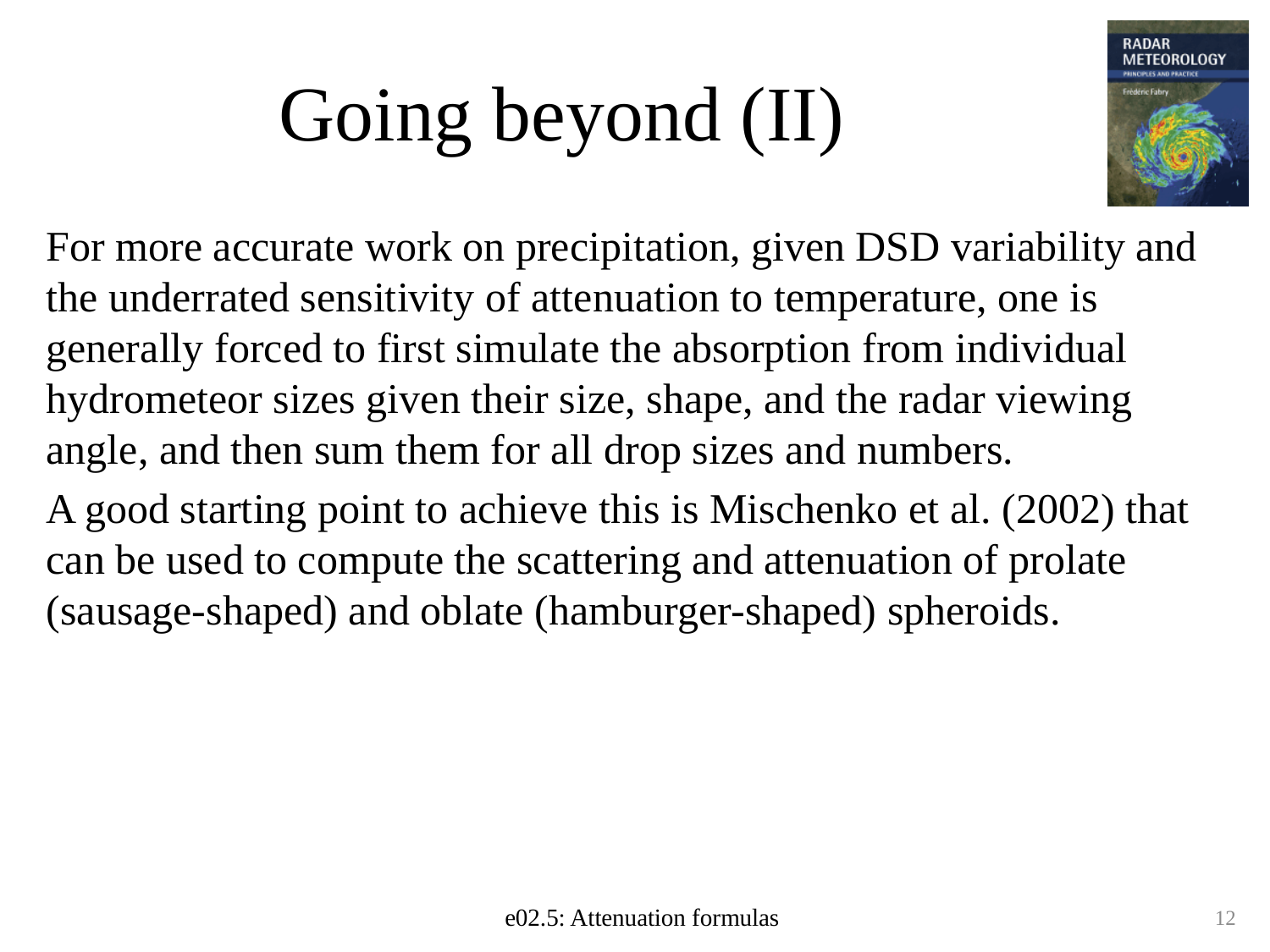

# Going beyond (II)
For more accurate work on precipitation, given DSD variability and the underrated sensitivity of attenuation to temperature, one is generally forced to first simulate the absorption from individual hydrometeor sizes given their size, shape, and the radar viewing angle, and then sum them for all drop sizes and numbers.
A good starting point to achieve this is Mischenko et al. (2002) that can be used to compute the scattering and attenuation of prolate (sausage-shaped) and oblate (hamburger-shaped) spheroids.
e02.5: Attenuation formulas
12